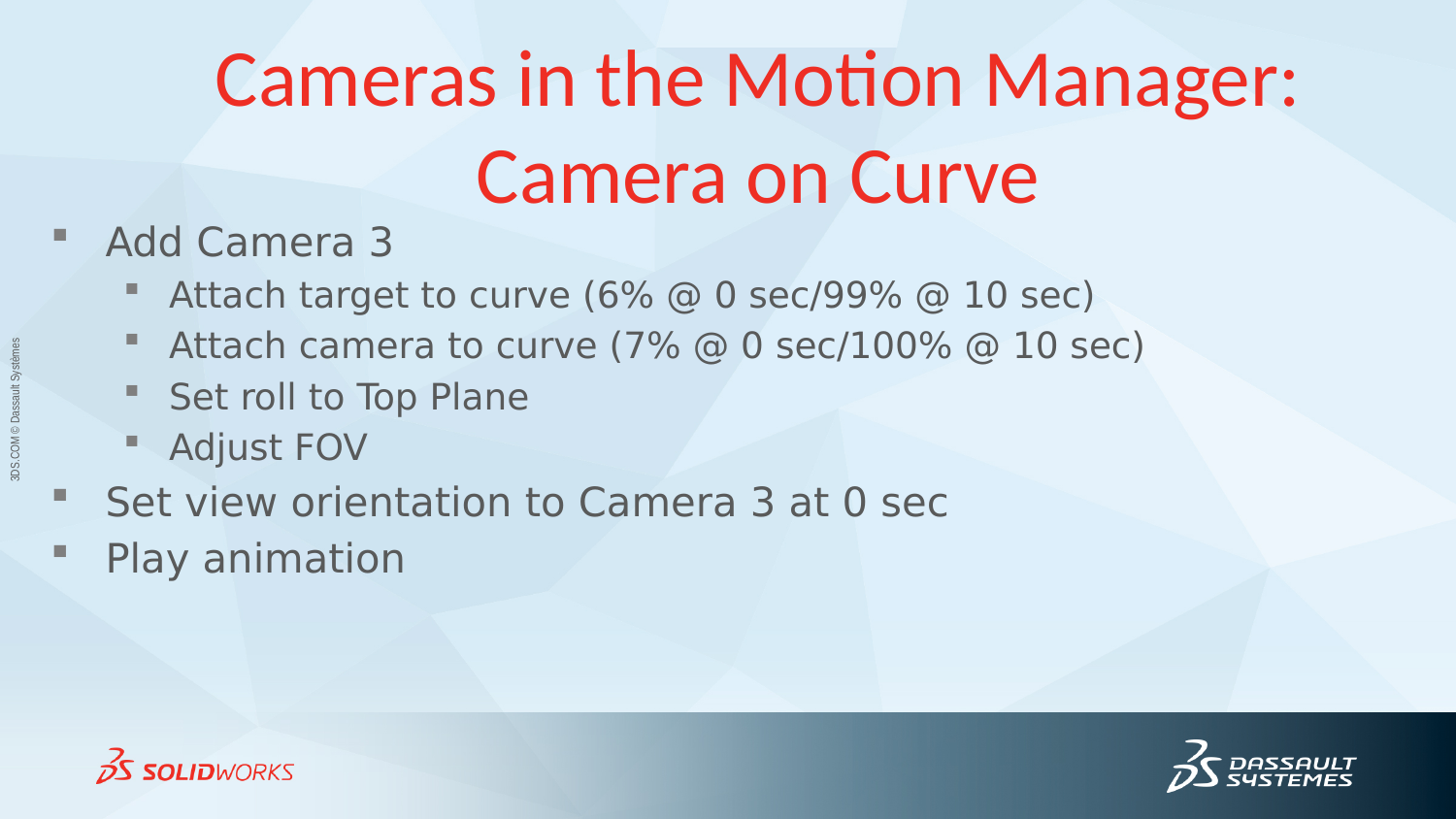

# Cameras in the Motion Manager: Camera on Curve
Add Camera 3
Attach target to curve (6% @ 0 sec/99% @ 10 sec)
Attach camera to curve (7% @ 0 sec/100% @ 10 sec)
Set roll to Top Plane
Adjust FOV
Set view orientation to Camera 3 at 0 sec
Play animation